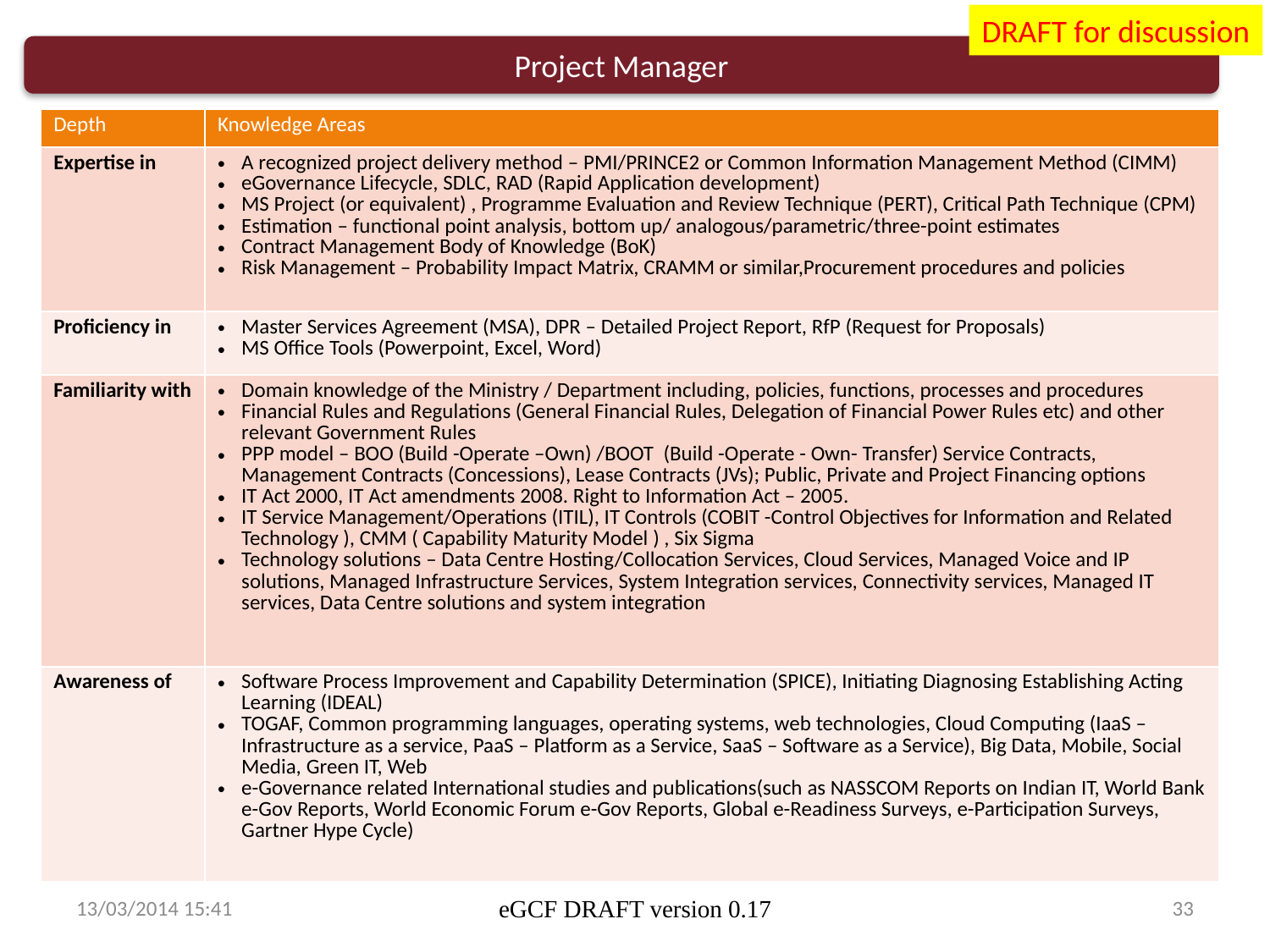

DRAFT for discussion
Project Manager
| Depth | Knowledge Areas |
| --- | --- |
| Expertise in | A recognized project delivery method – PMI/PRINCE2 or Common Information Management Method (CIMM) eGovernance Lifecycle, SDLC, RAD (Rapid Application development) MS Project (or equivalent) , Programme Evaluation and Review Technique (PERT), Critical Path Technique (CPM) Estimation – functional point analysis, bottom up/ analogous/parametric/three-point estimates Contract Management Body of Knowledge (BoK) Risk Management – Probability Impact Matrix, CRAMM or similar,Procurement procedures and policies |
| Proficiency in | Master Services Agreement (MSA), DPR – Detailed Project Report, RfP (Request for Proposals) MS Office Tools (Powerpoint, Excel, Word) |
| Familiarity with | Domain knowledge of the Ministry / Department including, policies, functions, processes and procedures Financial Rules and Regulations (General Financial Rules, Delegation of Financial Power Rules etc) and other relevant Government Rules PPP model – BOO (Build -Operate –Own) /BOOT (Build -Operate - Own- Transfer) Service Contracts, Management Contracts (Concessions), Lease Contracts (JVs); Public, Private and Project Financing options IT Act 2000, IT Act amendments 2008. Right to Information Act – 2005. IT Service Management/Operations (ITIL), IT Controls (COBIT -Control Objectives for Information and Related Technology ), CMM ( Capability Maturity Model ) , Six Sigma Technology solutions – Data Centre Hosting/Collocation Services, Cloud Services, Managed Voice and IP solutions, Managed Infrastructure Services, System Integration services, Connectivity services, Managed IT services, Data Centre solutions and system integration |
| Awareness of | Software Process Improvement and Capability Determination (SPICE), Initiating Diagnosing Establishing Acting Learning (IDEAL) TOGAF, Common programming languages, operating systems, web technologies, Cloud Computing (IaaS – Infrastructure as a service, PaaS – Platform as a Service, SaaS – Software as a Service), Big Data, Mobile, Social Media, Green IT, Web e-Governance related International studies and publications(such as NASSCOM Reports on Indian IT, World Bank e-Gov Reports, World Economic Forum e-Gov Reports, Global e-Readiness Surveys, e-Participation Surveys, Gartner Hype Cycle) |
13/03/2014 15:41
eGCF DRAFT version 0.17
33